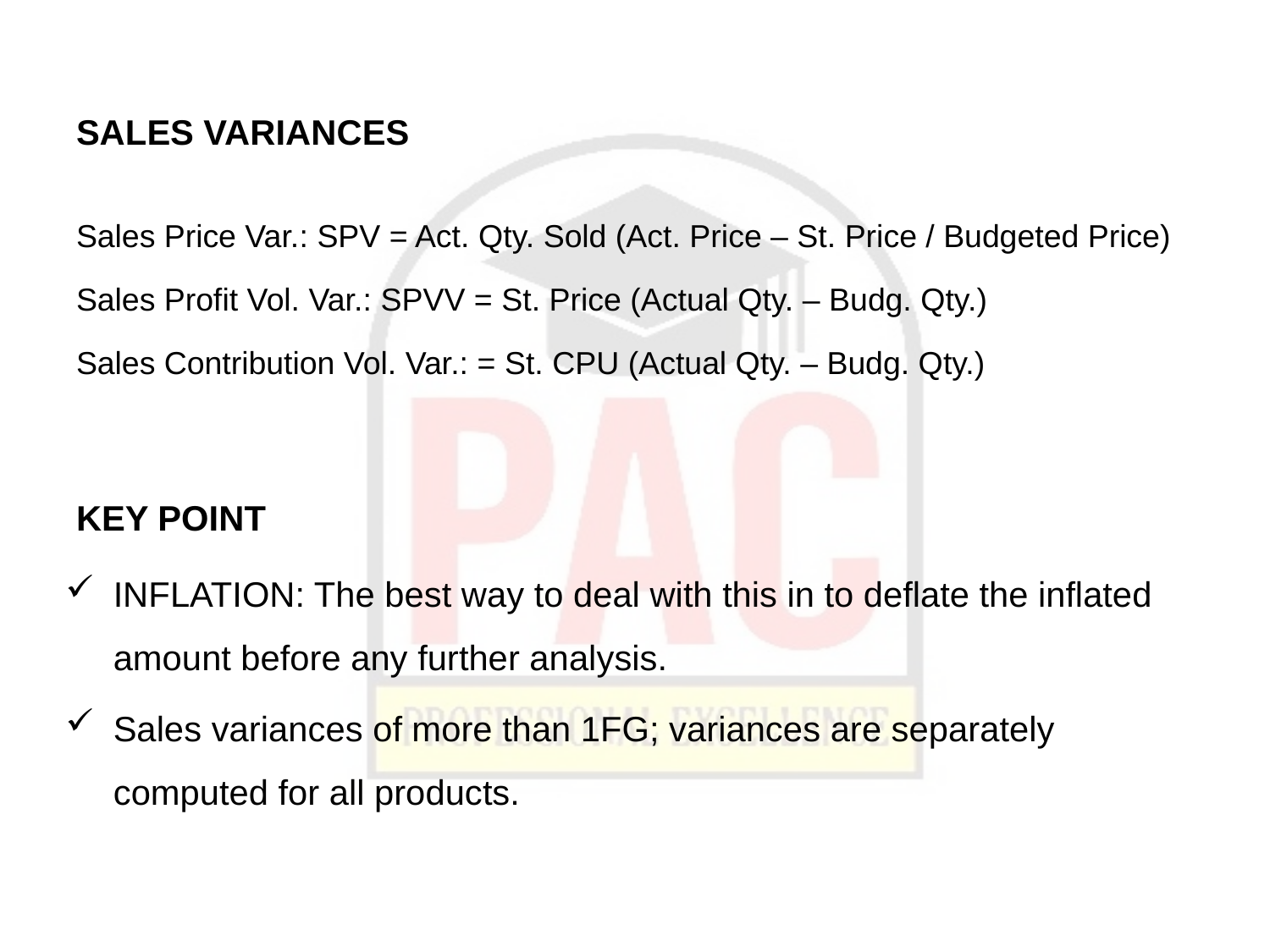

# SALES VARIANCES
Sales Price Var.: SPV = Act. Qty. Sold (Act. Price – St. Price / Budgeted Price)
Sales Profit Vol. Var.: SPVV = St. Price (Actual Qty. – Budg. Qty.)
Sales Contribution Vol. Var.: = St. CPU (Actual Qty. – Budg. Qty.)

KEY POINT
INFLATION: The best way to deal with this in to deflate the inflated amount before any further analysis.
Sales variances of more than 1FG; variances are separately computed for all products.